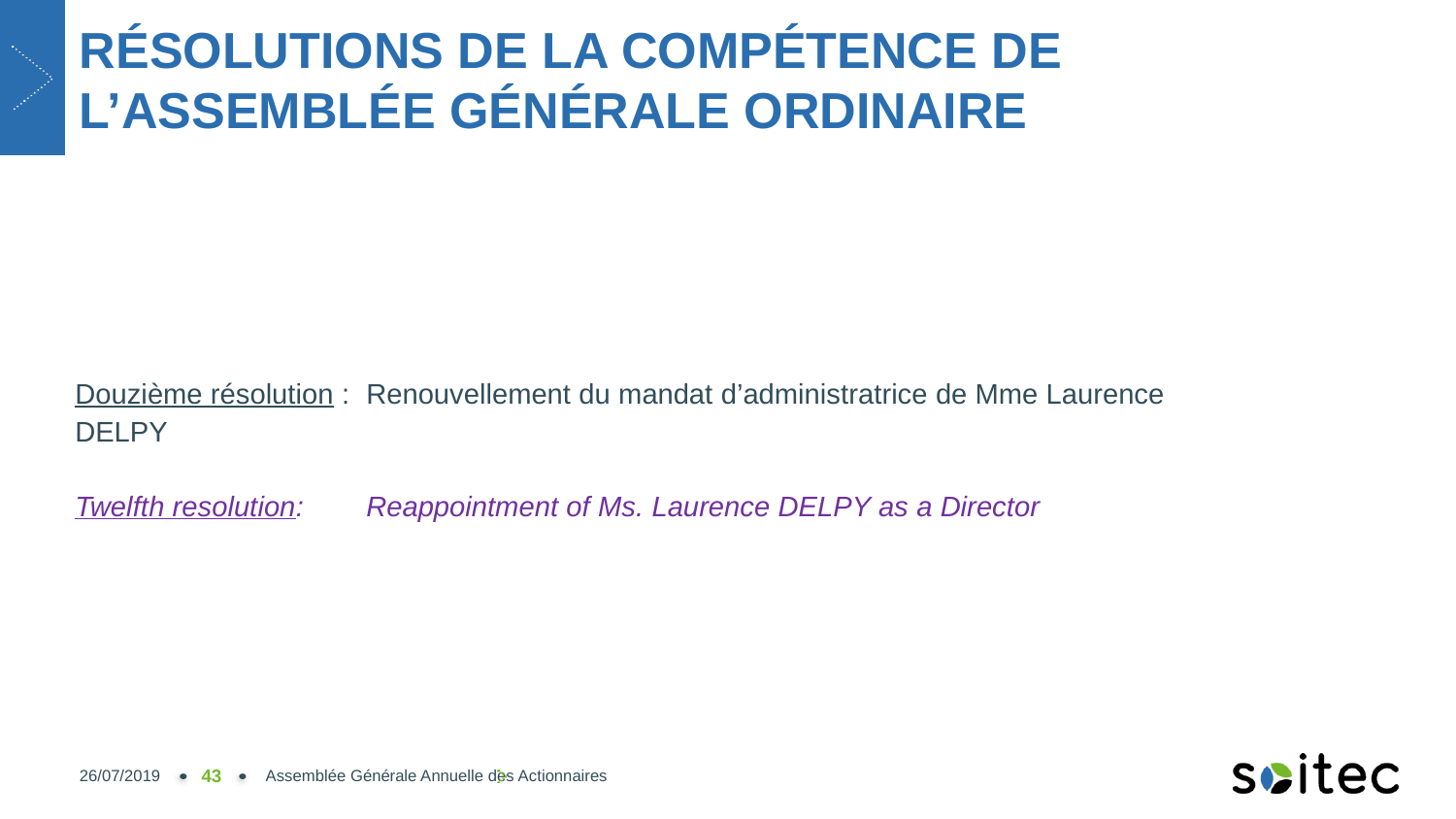

# RÉSOLUTIONS DE LA COMPÉTENCE DE L’ASSEMBLÉE GÉNÉRALE ORDINAIRE
Douzième résolution :	Renouvellement du mandat d’administratrice de Mme Laurence
DELPY

Twelfth resolution: 	Reappointment of Ms. Laurence DELPY as a Director

26/07/2019
43
Assemblée Générale Annuelle des Actionnaires